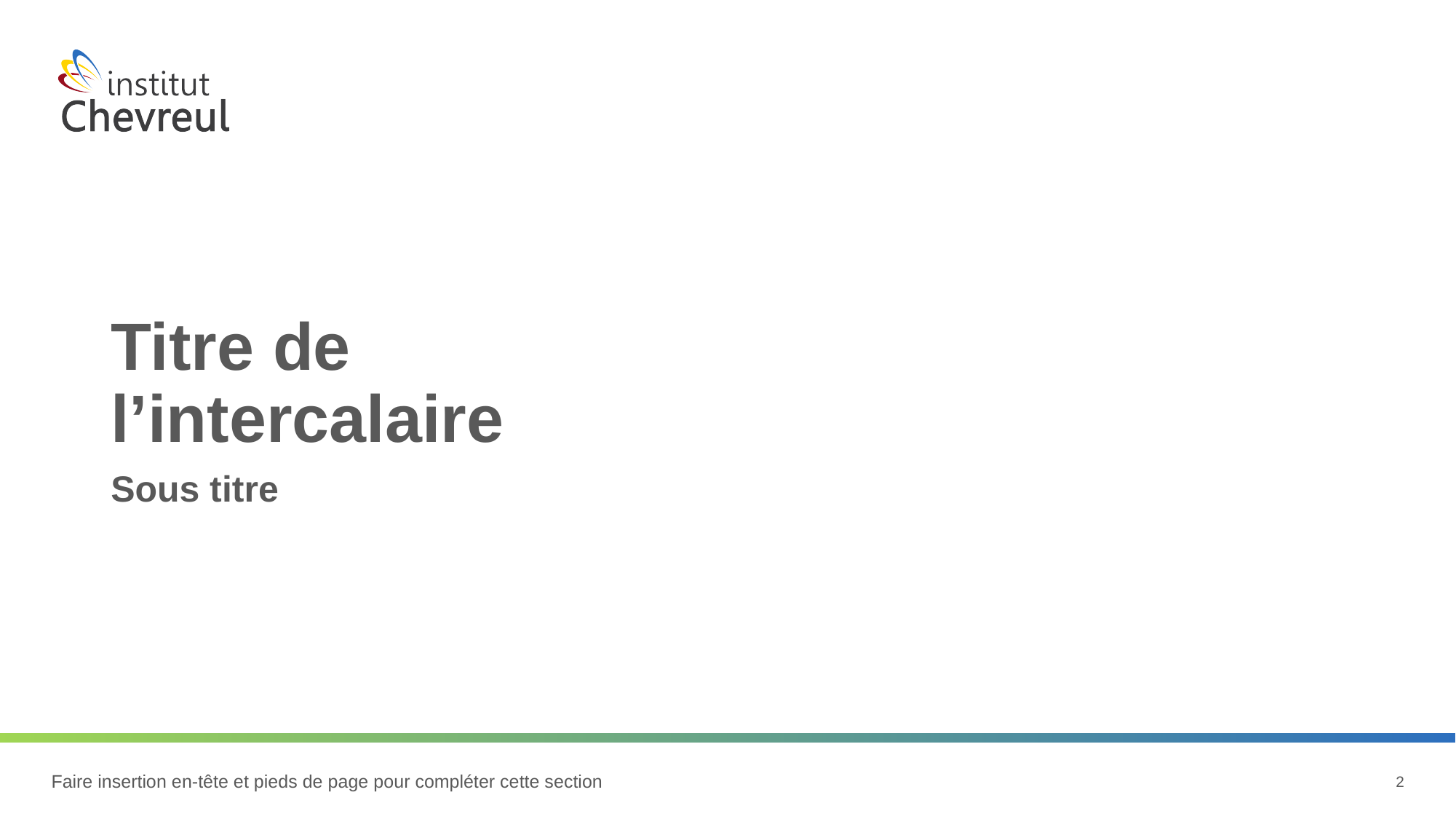

# Titre de l’intercalaire
Sous titre
Faire insertion en-tête et pieds de page pour compléter cette section
2